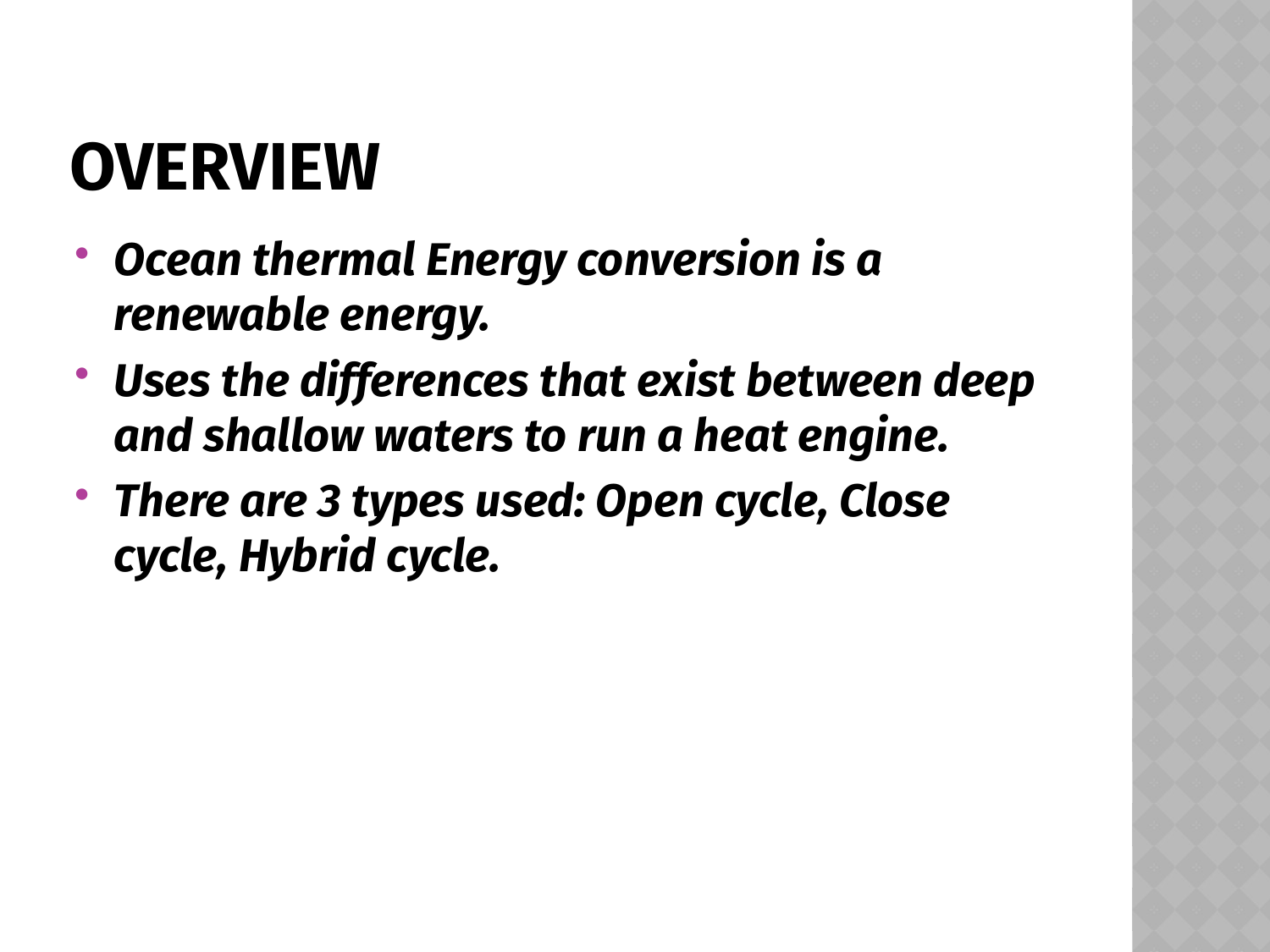

# Overview
Ocean thermal Energy conversion is a renewable energy.
Uses the differences that exist between deep and shallow waters to run a heat engine.
There are 3 types used: Open cycle, Close cycle, Hybrid cycle.